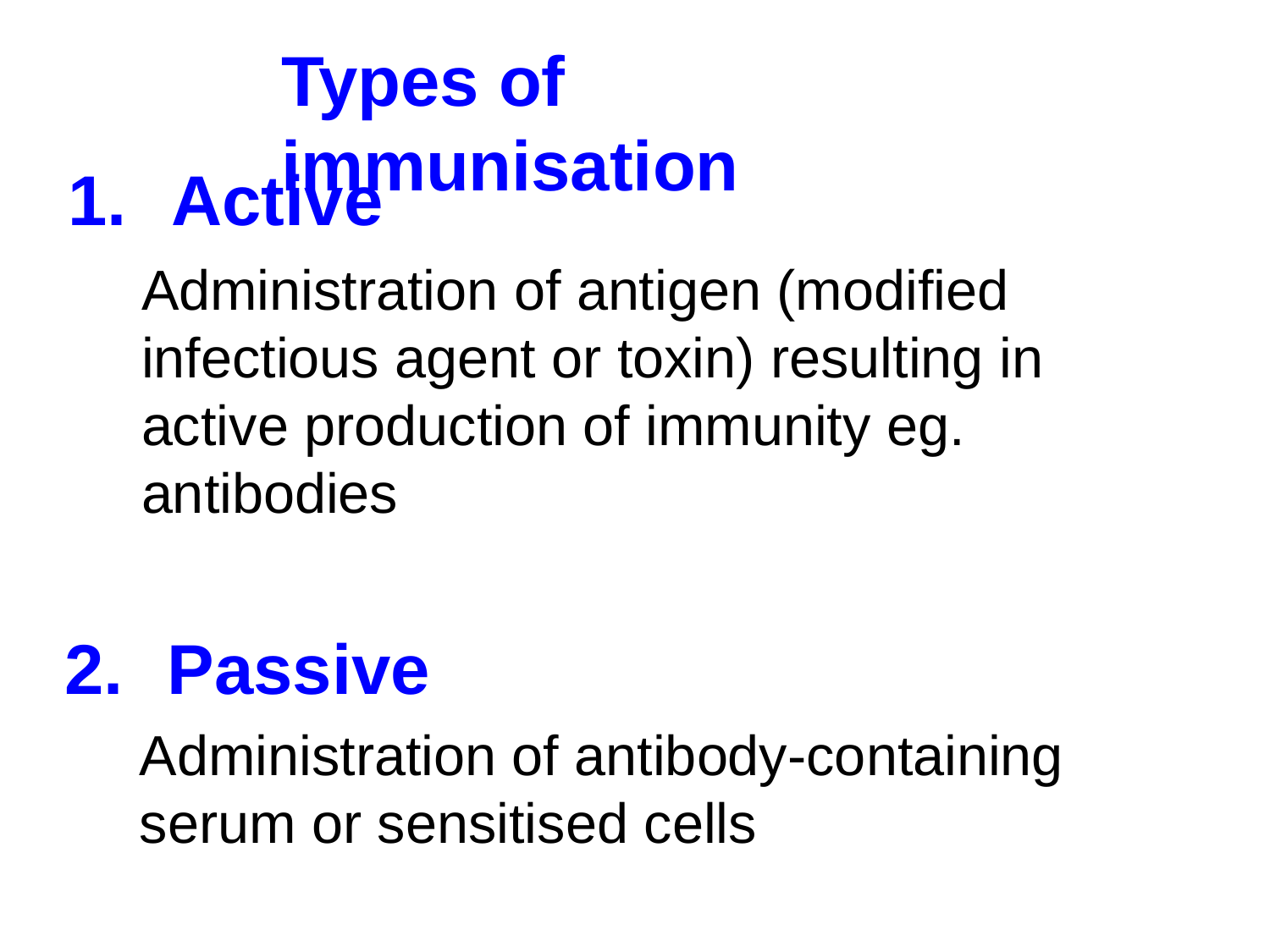

Types of immunisation
Active
Administration of antigen (modified infectious agent or toxin) resulting in active production of immunity eg. antibodies
Passive
Administration of antibody-containing serum or sensitised cells